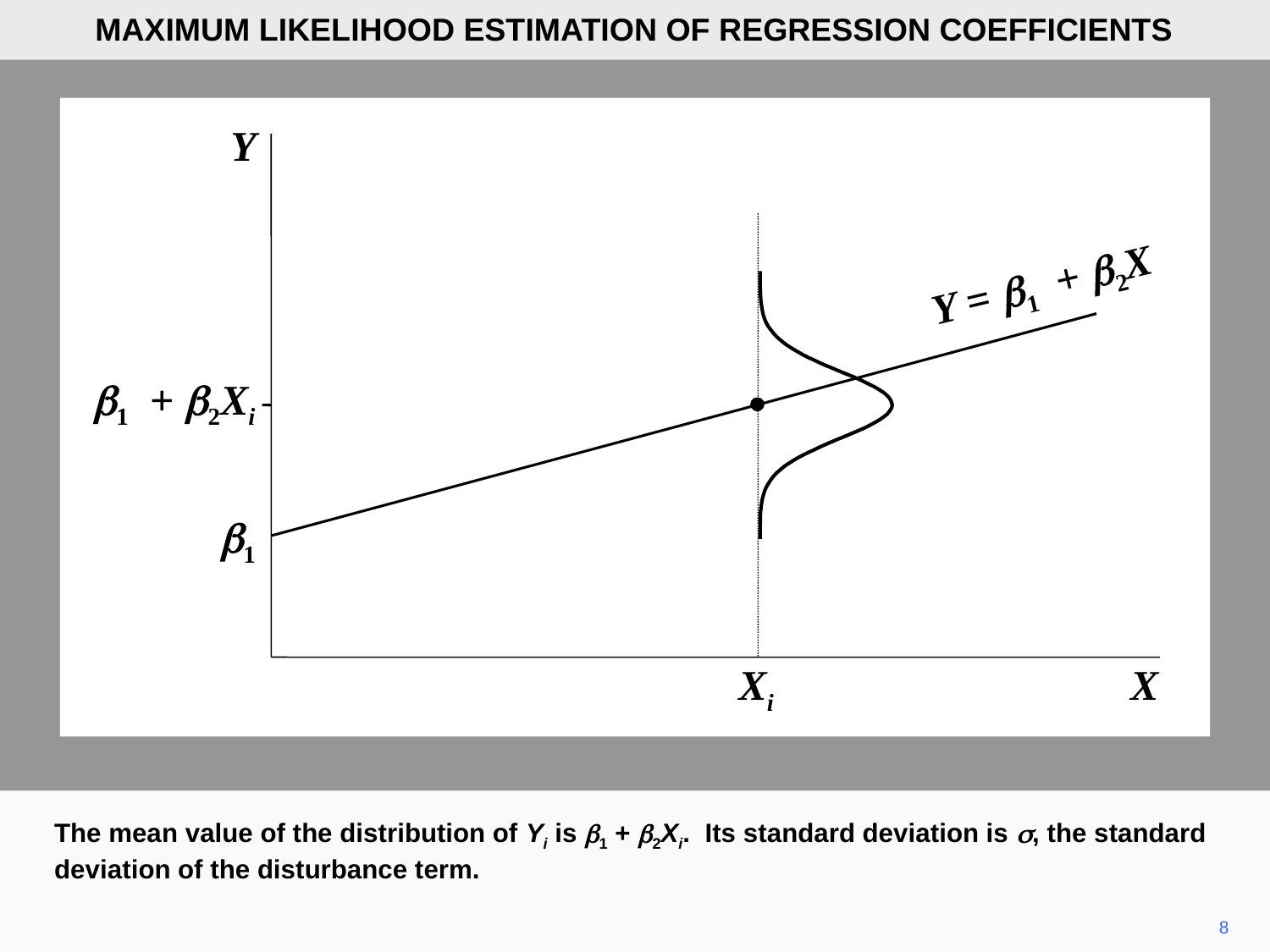

MAXIMUM LIKELIHOOD ESTIMATION OF REGRESSION COEFFICIENTS

Y

Y = β1 + β2X

β1 + β2Xi

β1
Xi
X

The mean value of the distribution of Yi is β1 + β2Xi.  Its standard deviation is σ, the standard deviation of the disturbance term.
8